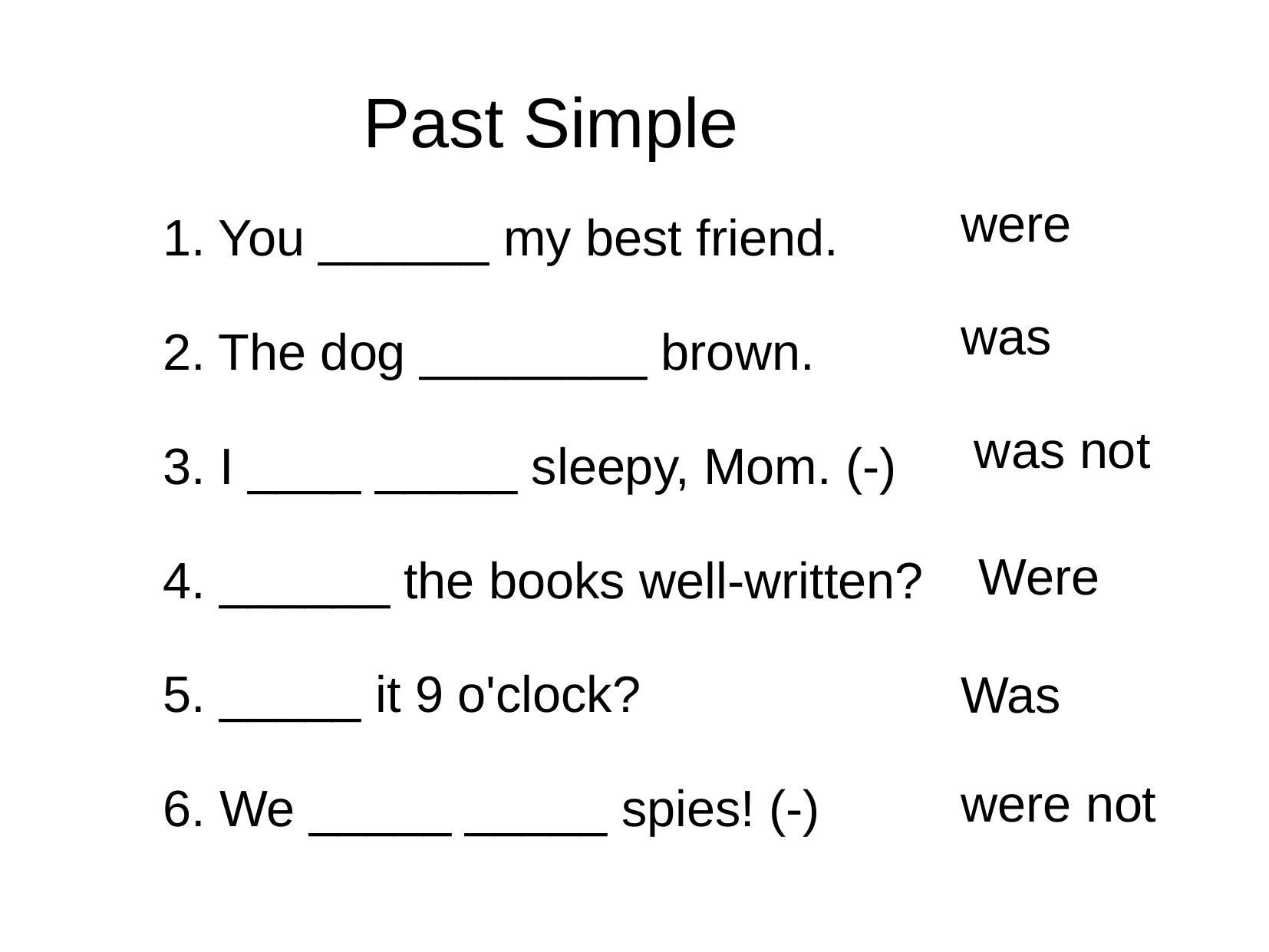

# Past Simple
were
1. You ______ my best friend.

2. The dog ________ brown.

3. I ____ _____ sleepy, Mom. (-)

4. ______ the books well-written?

5. _____ it 9 o'clock?

6. We _____ _____ spies! (-)

was
was not
Were
Was
were not